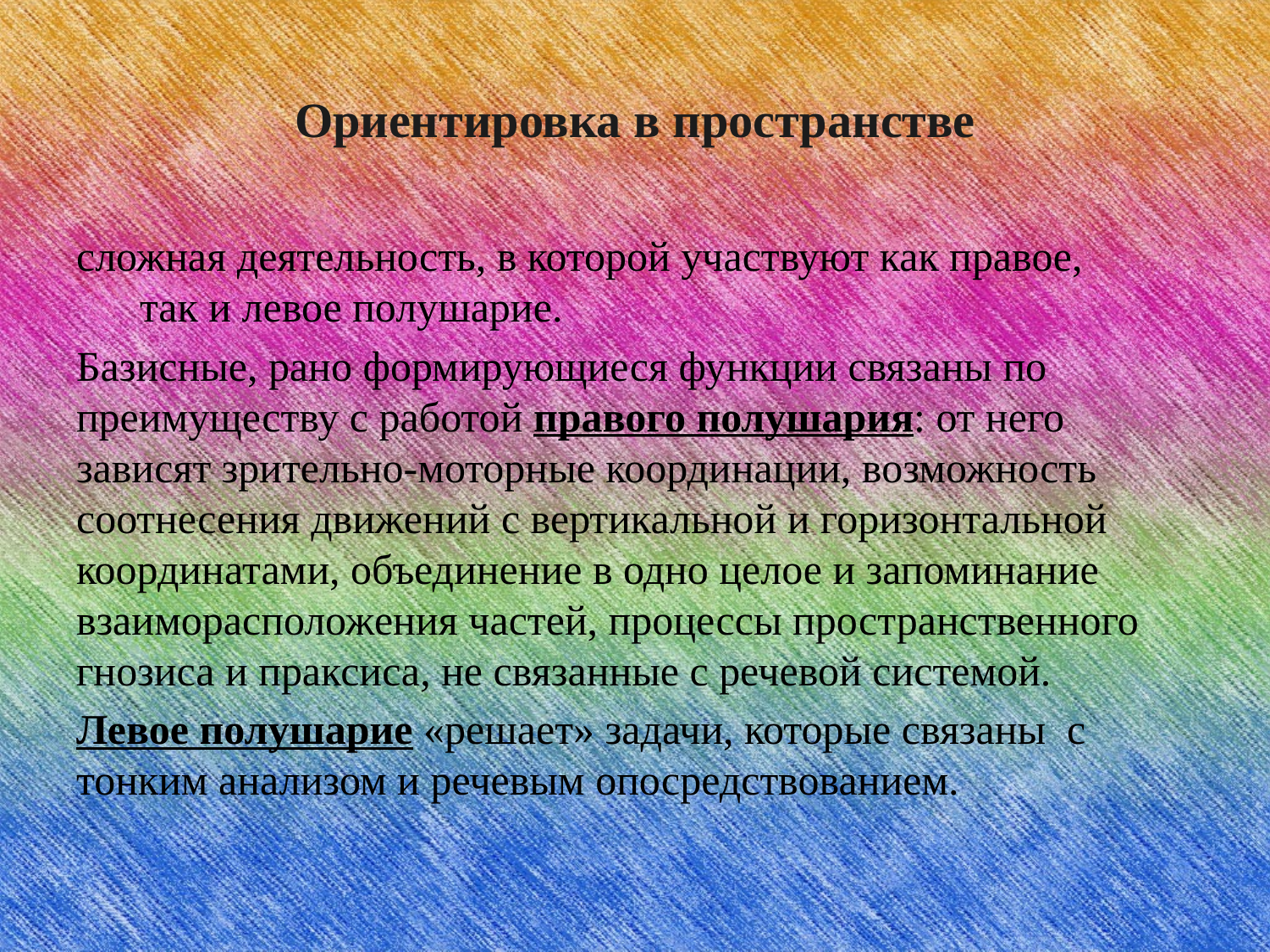

# Ориентировка в пространстве
сложная деятельность, в которой участвуют как правое,                 так и левое полушарие.
Базисные, рано формирующиеся функции связаны по преимуществу с работой правого полушария: от него зависят зрительно-моторные координации, возможность соотнесения движений с вертикальной и горизонтальной координатами, объединение в одно целое и запоминание  взаиморасположения частей, процессы пространственного гнозиса и праксиса, не связанные с речевой системой.
Левое полушарие «решает» задачи, которые связаны  с тонким анализом и речевым опосредствованием.